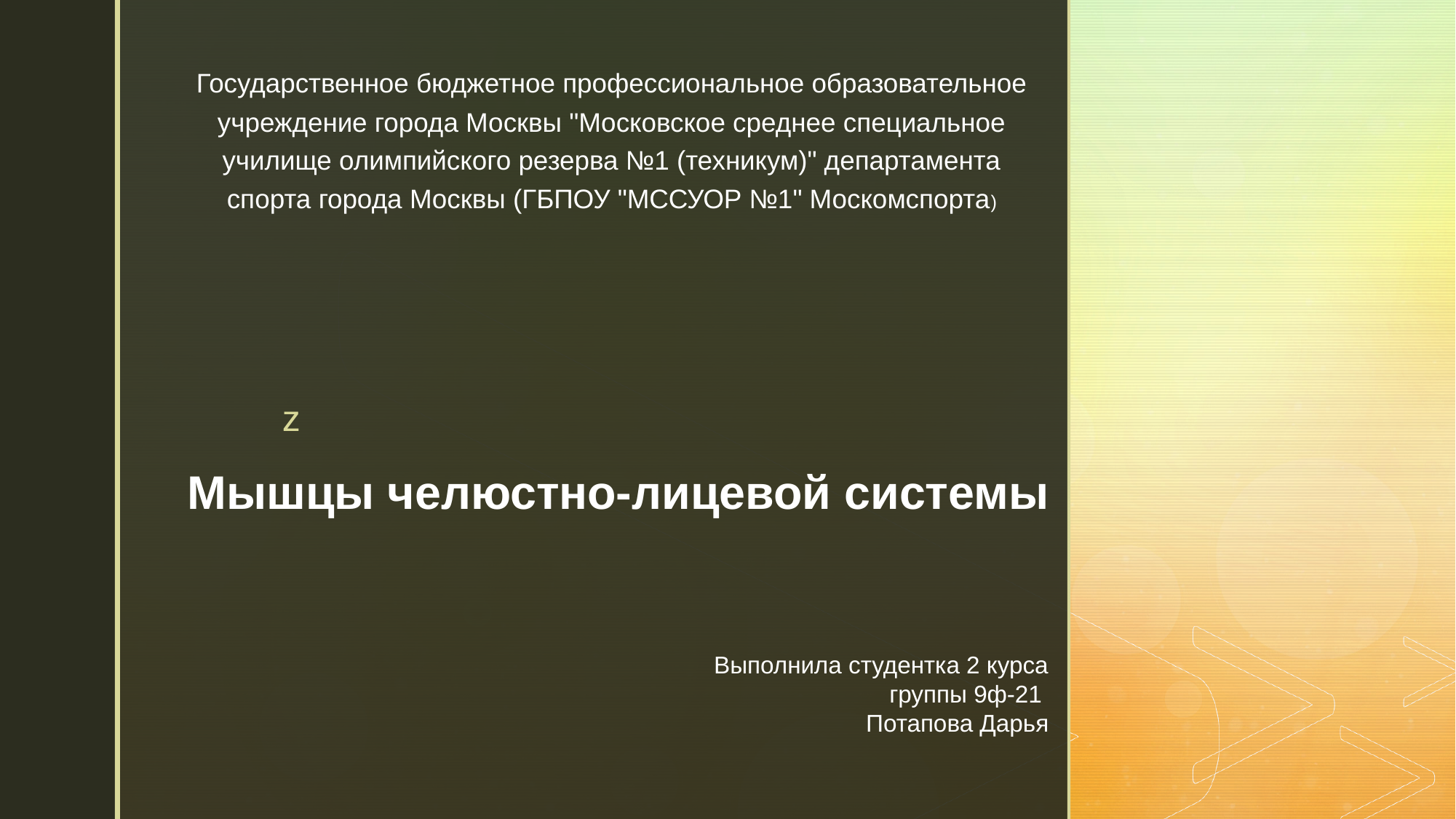

Государственное бюджетное профессиональное образовательное учреждение города Москвы "Московское среднее специальное училище олимпийского резерва №1 (техникум)" департамента спорта города Москвы (ГБПОУ "МССУОР №1" Москомспорта)
# Мышцы челюстно-лицевой системы
Выполнила студентка 2 курса группы 9ф-21
Потапова Дарья